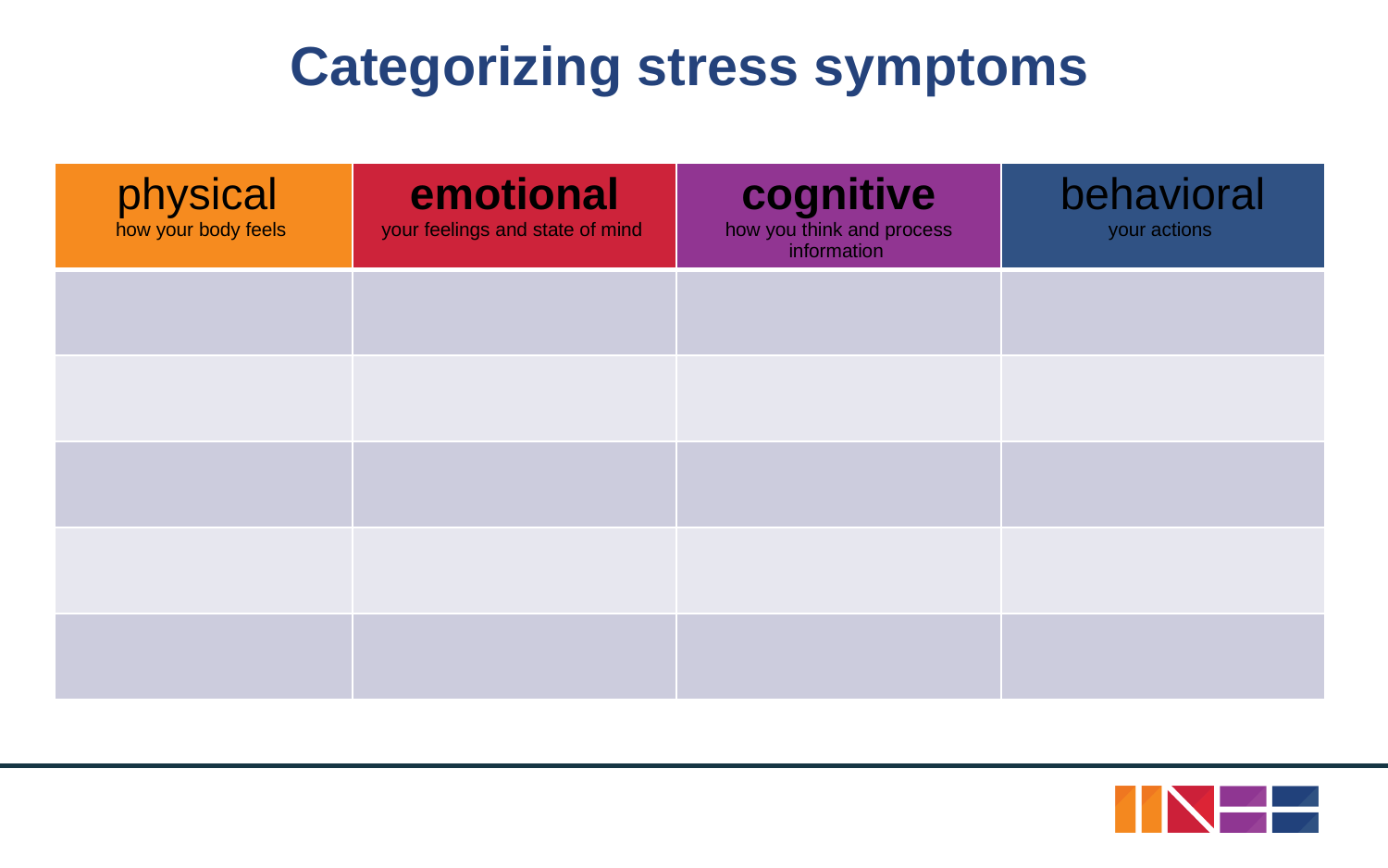

# Categorizing stress symptoms
| physical how your body feels | emotional your feelings and state of mind | cognitive how you think and process information | behavioral your actions |
| --- | --- | --- | --- |
|  |  |  |  |
|  |  |  |  |
|  |  |  |  |
|  |  |  |  |
|  |  |  |  |